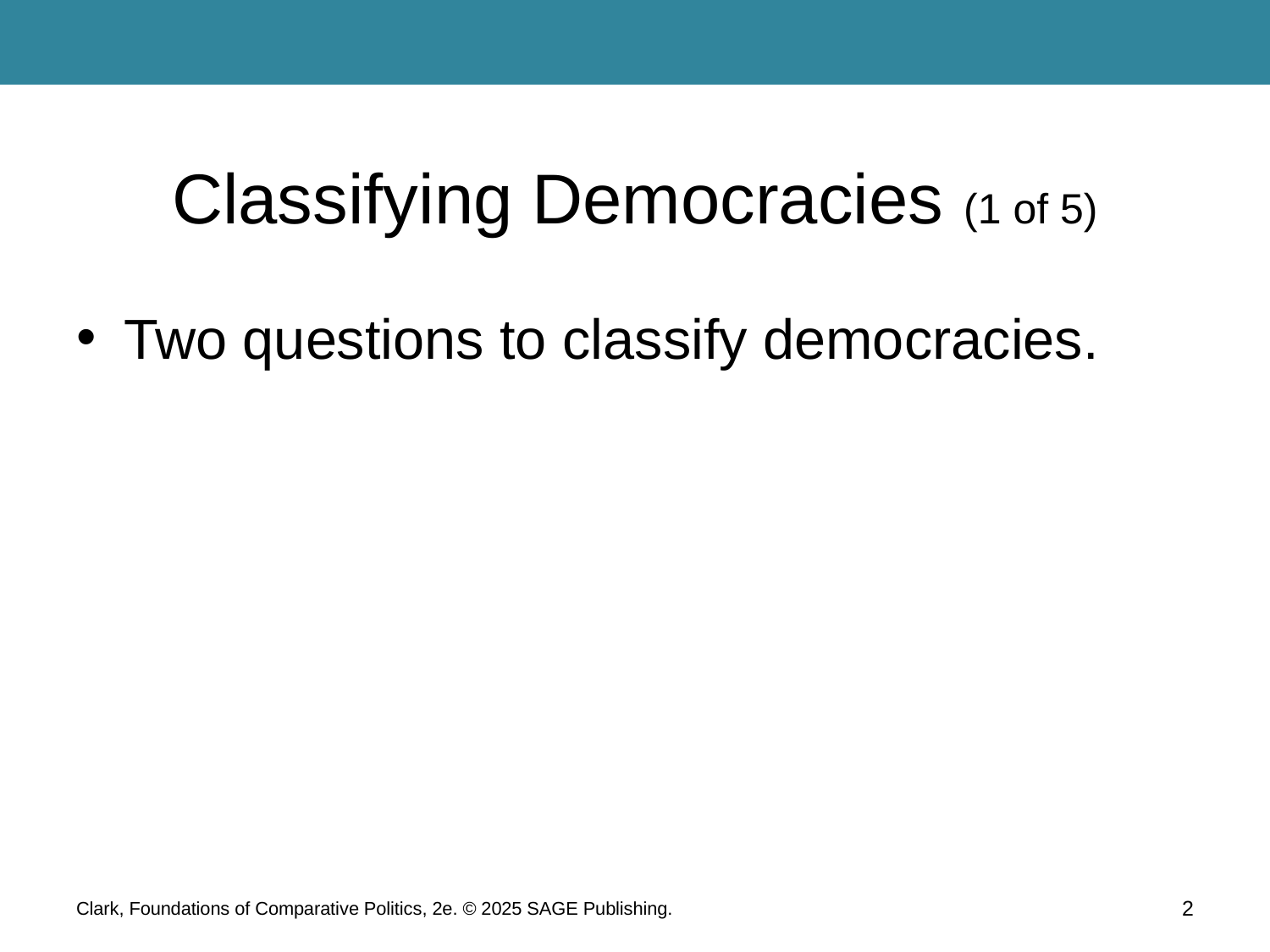

# Classifying Democracies (1 of 5)
Two questions to classify democracies.
Clark, Foundations of Comparative Politics, 2e. © 2025 SAGE Publishing.
2